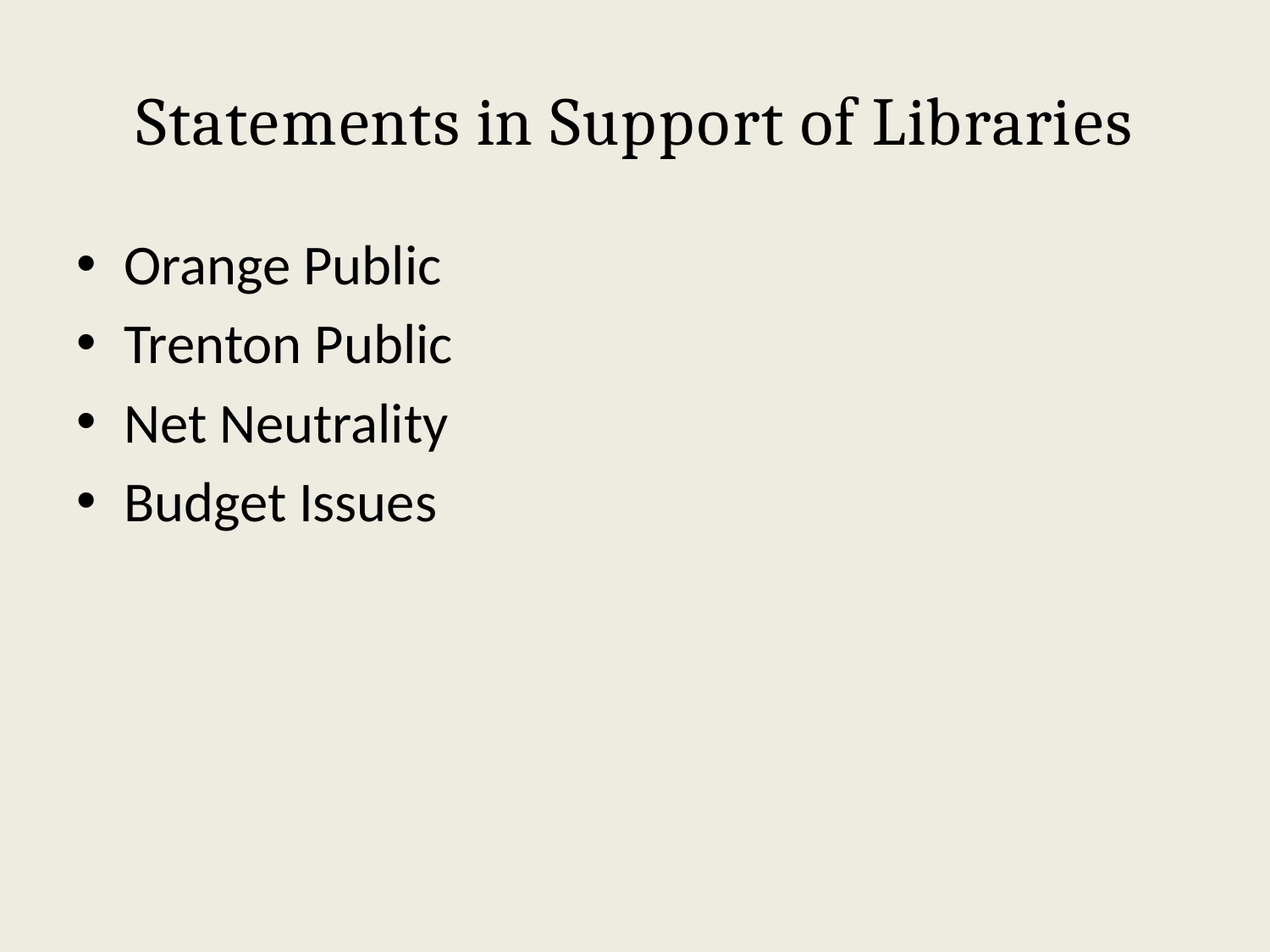

# Statements in Support of Libraries
Orange Public
Trenton Public
Net Neutrality
Budget Issues